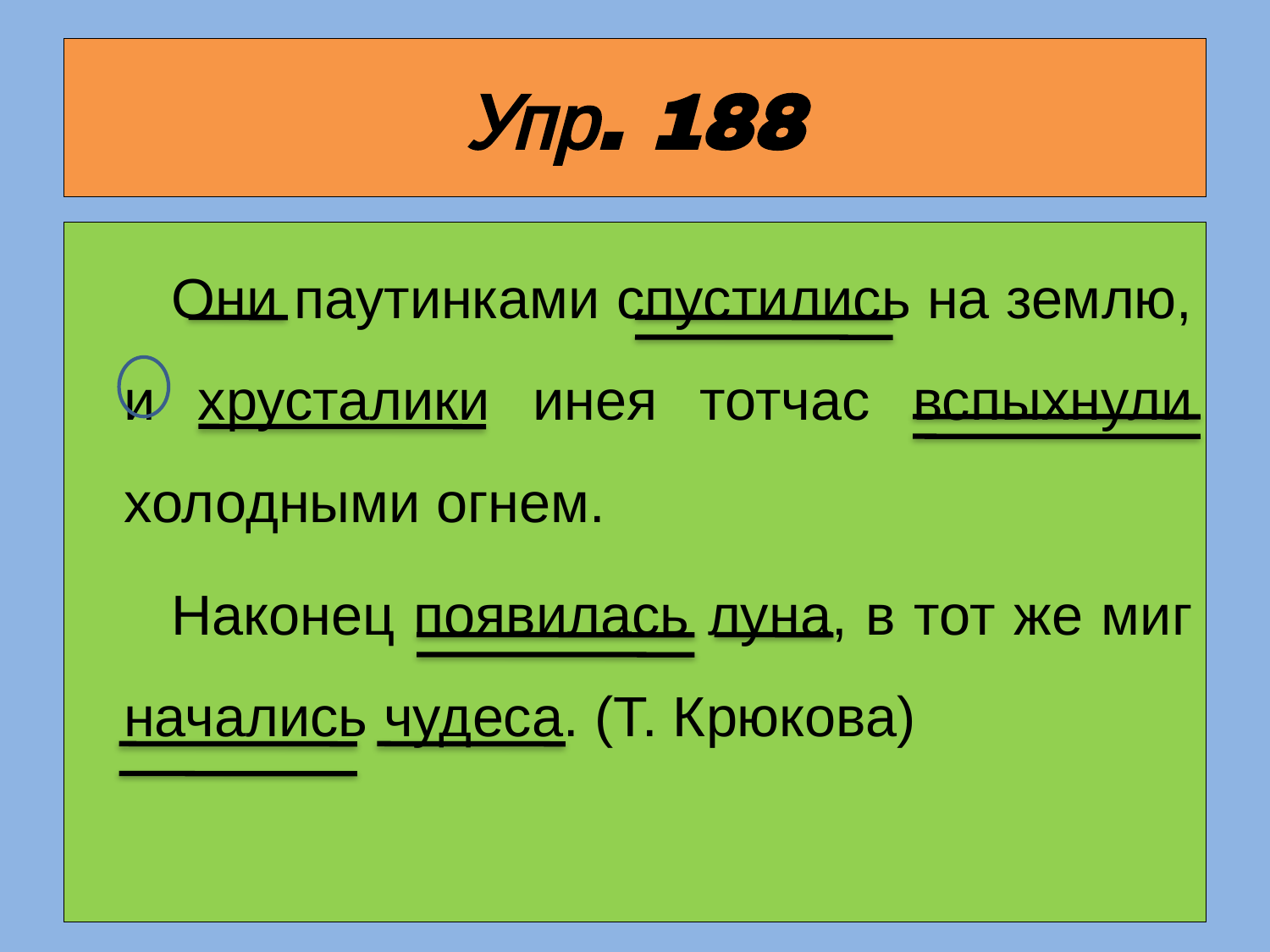

# Упр. 188
Они паутинками спустились на землю, и хрусталики инея тотчас вспыхнули холодными огнем.
Наконец появилась луна, в тот же миг начались чудеса. (Т. Крюкова)